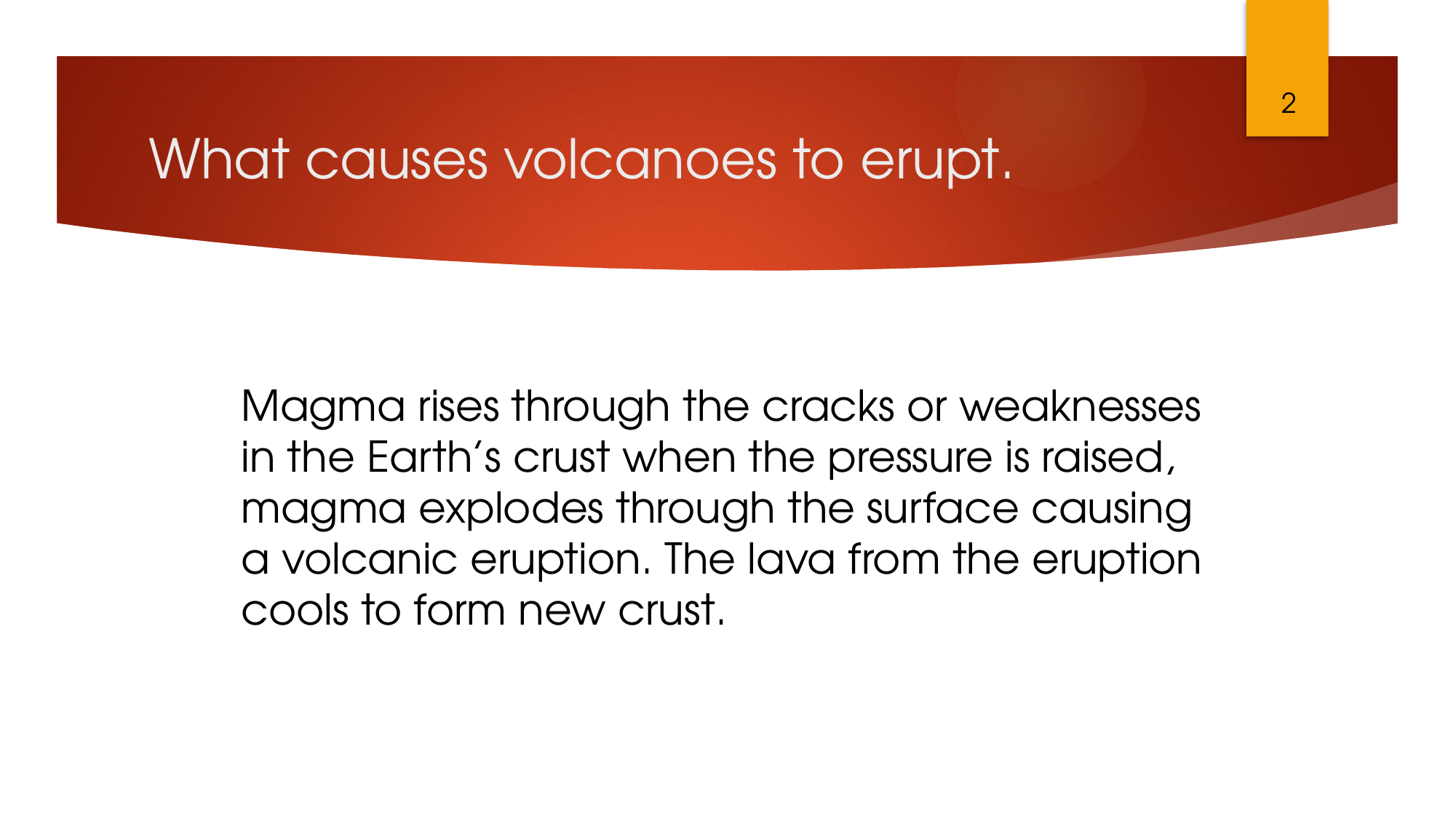

2
# What causes volcanoes to erupt.
Magma rises through the cracks or weaknesses in the Earth’s crust when the pressure is raised, magma explodes through the surface causing a volcanic eruption. The lava from the eruption cools to form new crust.